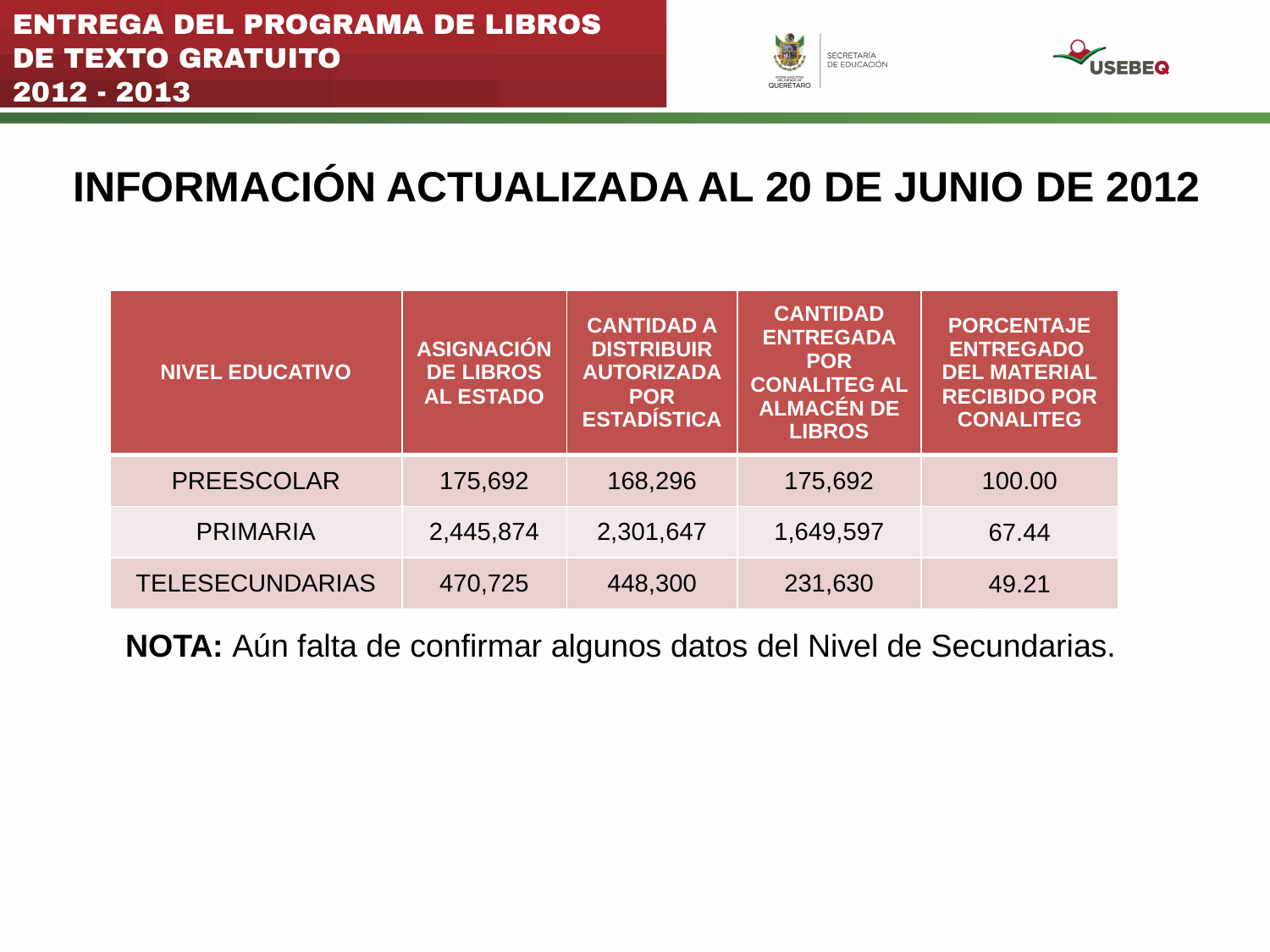

ENTREGA DEL PROGRAMA DE LIBROS DE TEXTO GRATUITO
2012 - 2013
INFORMACIÓN ACTUALIZADA AL 20 DE JUNIO DE 2012

| NIVEL EDUCATIVO | ASIGNACIÓN DE LIBROS AL ESTADO | CANTIDAD A DISTRIBUIR AUTORIZADA POR ESTADÍSTICA | CANTIDAD ENTREGADA POR CONALITEG AL ALMACÉN DE LIBROS | PORCENTAJE ENTREGADO DEL MATERIAL RECIBIDO POR CONALITEG |
| --- | --- | --- | --- | --- |
| PREESCOLAR | 175,692 | 168,296 | 175,692 | 100.00 |
| PRIMARIA | 2,445,874 | 2,301,647 | 1,649,597 | 67.44 |
| TELESECUNDARIAS | 470,725 | 448,300 | 231,630 | 49.21 |
        NOTA: Aún falta de confirmar algunos datos del Nivel de Secundarias.